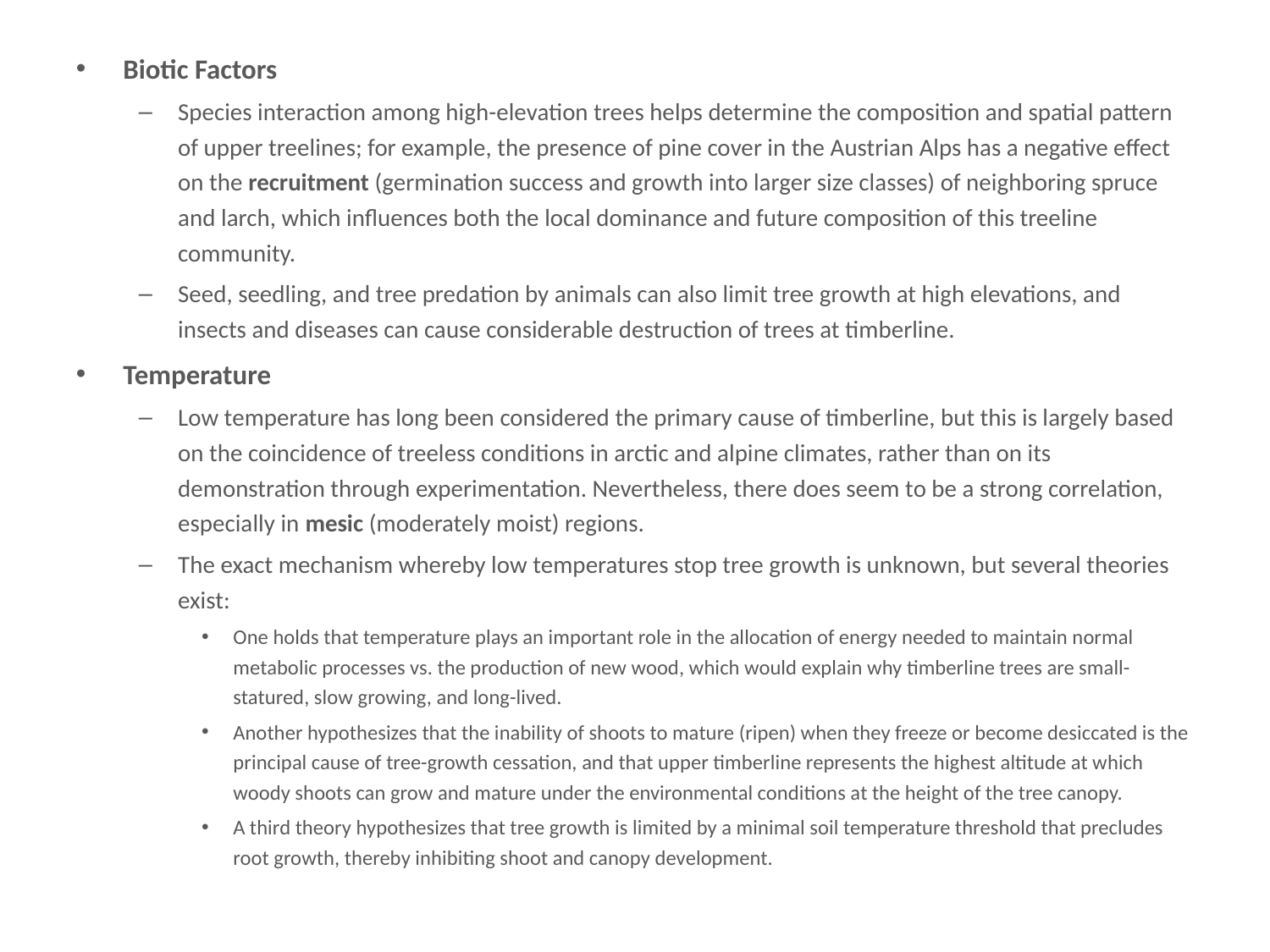

# Biotic Factors
Biotic Factors
Species interaction among high-elevation trees helps determine the composition and spatial pattern of upper treelines; for example, the presence of pine cover in the Austrian Alps has a negative effect on the recruitment (germination success and growth into larger size classes) of neighboring spruce and larch, which influences both the local dominance and future composition of this treeline community.
Seed, seedling, and tree predation by animals can also limit tree growth at high elevations, and insects and diseases can cause considerable destruction of trees at timberline.
Temperature
Low temperature has long been considered the primary cause of timberline, but this is largely based on the coincidence of treeless conditions in arctic and alpine climates, rather than on its demonstration through experimentation. Nevertheless, there does seem to be a strong correlation, especially in mesic (moderately moist) regions.
The exact mechanism whereby low temperatures stop tree growth is unknown, but several theories exist:
One holds that temperature plays an important role in the allocation of energy needed to maintain normal metabolic processes vs. the production of new wood, which would explain why timberline trees are small-statured, slow growing, and long-lived.
Another hypothesizes that the inability of shoots to mature (ripen) when they freeze or become desiccated is the principal cause of tree-growth cessation, and that upper timberline represents the highest altitude at which woody shoots can grow and mature under the environmental conditions at the height of the tree canopy.
A third theory hypothesizes that tree growth is limited by a minimal soil temperature threshold that precludes root growth, thereby inhibiting shoot and canopy development.